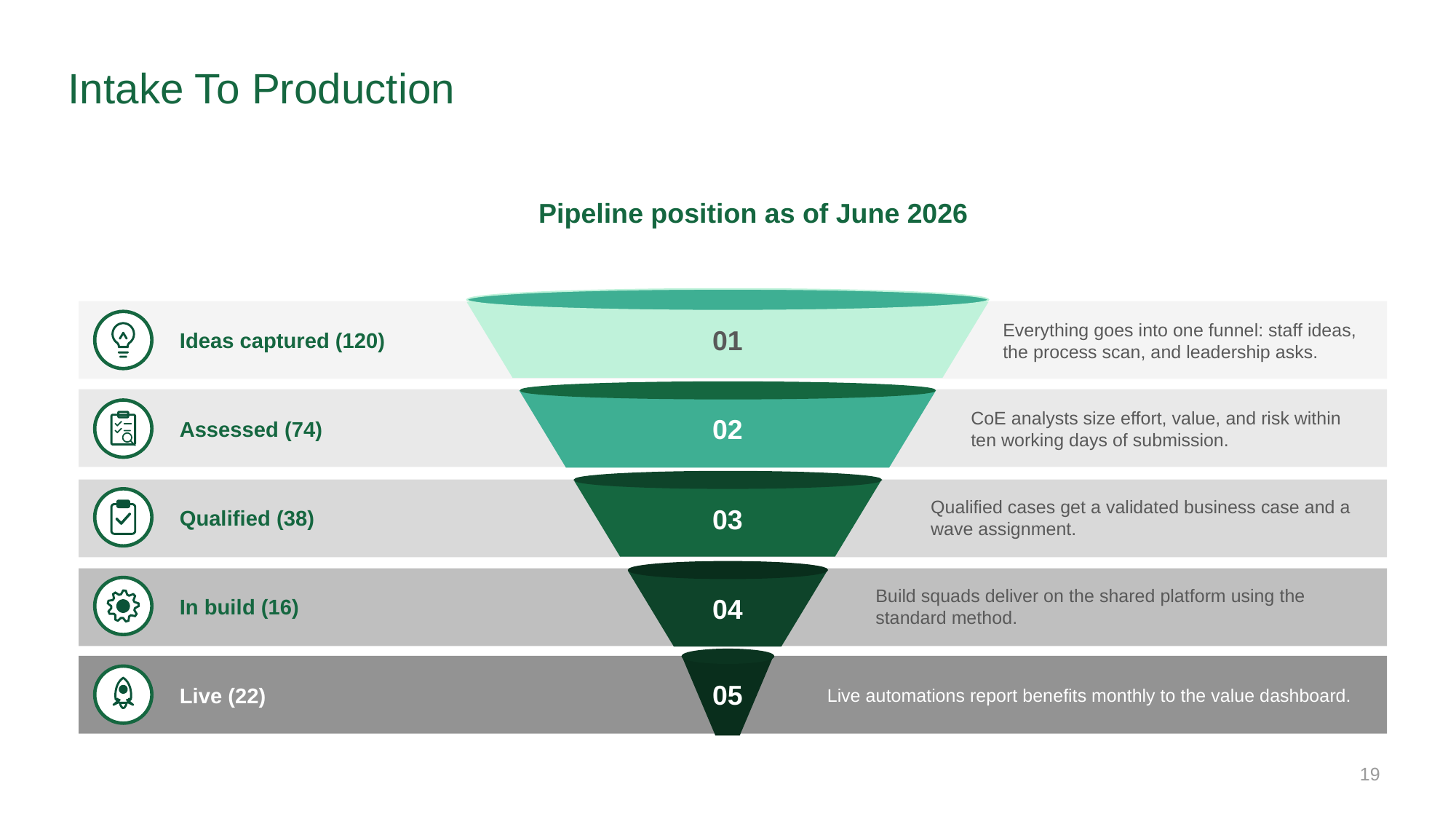

# Intake To Production
Pipeline position as of June 2026

Ideas captured (120)

Everything goes into one funnel: staff ideas, the process scan, and leadership asks.
01

Assessed (74)

CoE analysts size effort, value, and risk within ten working days of submission.
02

Qualified (38)

Qualified cases get a validated business case and a wave assignment.
03

In build (16)

Build squads deliver on the shared platform using the standard method.
04

Live (22)

Live automations report benefits monthly to the value dashboard.
05
19